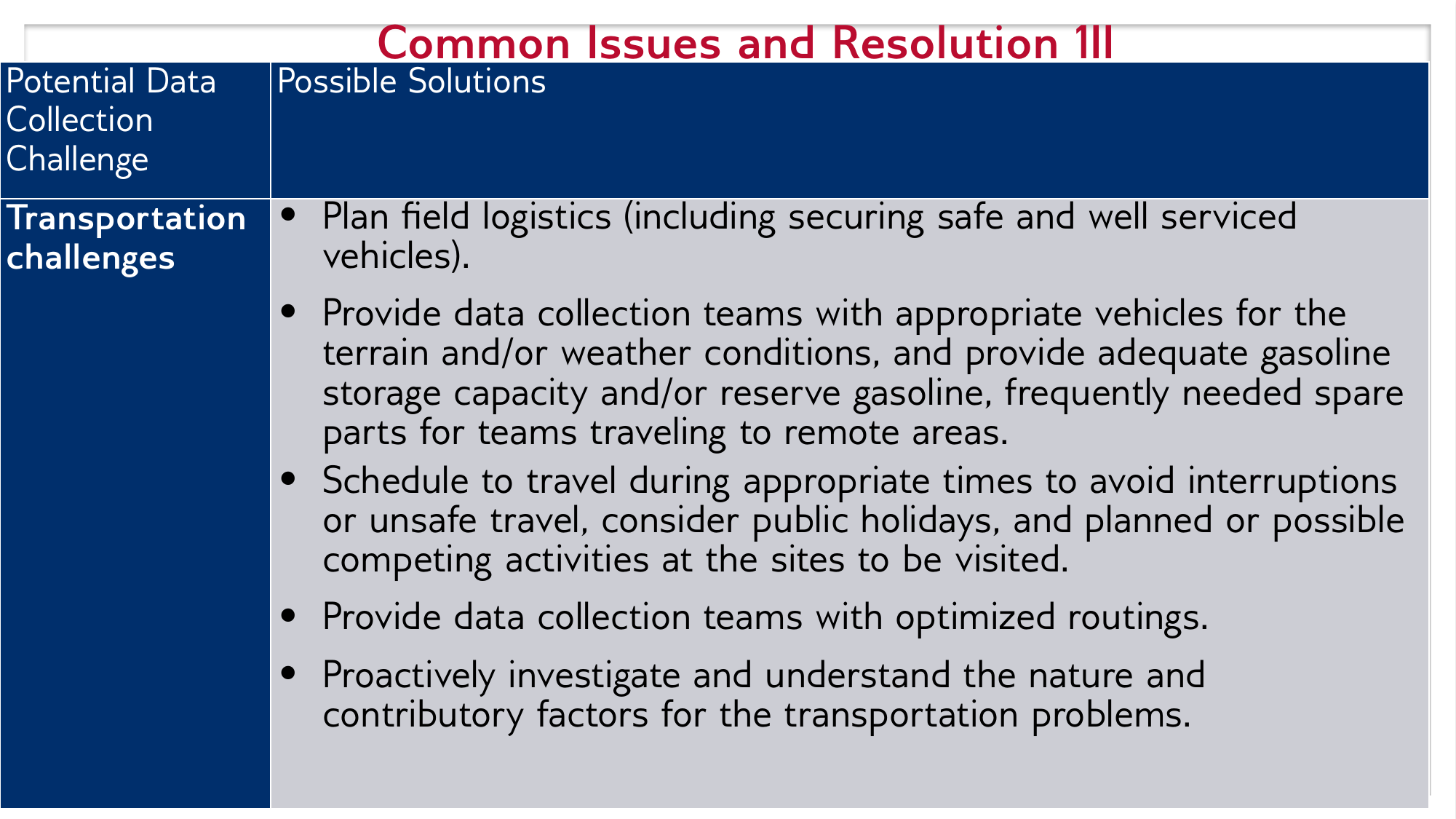

5/27/2018
FOOTER GOES HERE
8
# Common Issues and Resolution 1II
| Potential Data Collection Challenge | Possible Solutions |
| --- | --- |
| Transportation challenges | Plan field logistics (including securing safe and well serviced vehicles). Provide data collection teams with appropriate vehicles for the terrain and/or weather conditions, and provide adequate gasoline storage capacity and/or reserve gasoline, frequently needed spare parts for teams traveling to remote areas. Schedule to travel during appropriate times to avoid interruptions or unsafe travel, consider public holidays, and planned or possible competing activities at the sites to be visited. Provide data collection teams with optimized routings. Proactively investigate and understand the nature and contributory factors for the transportation problems. |